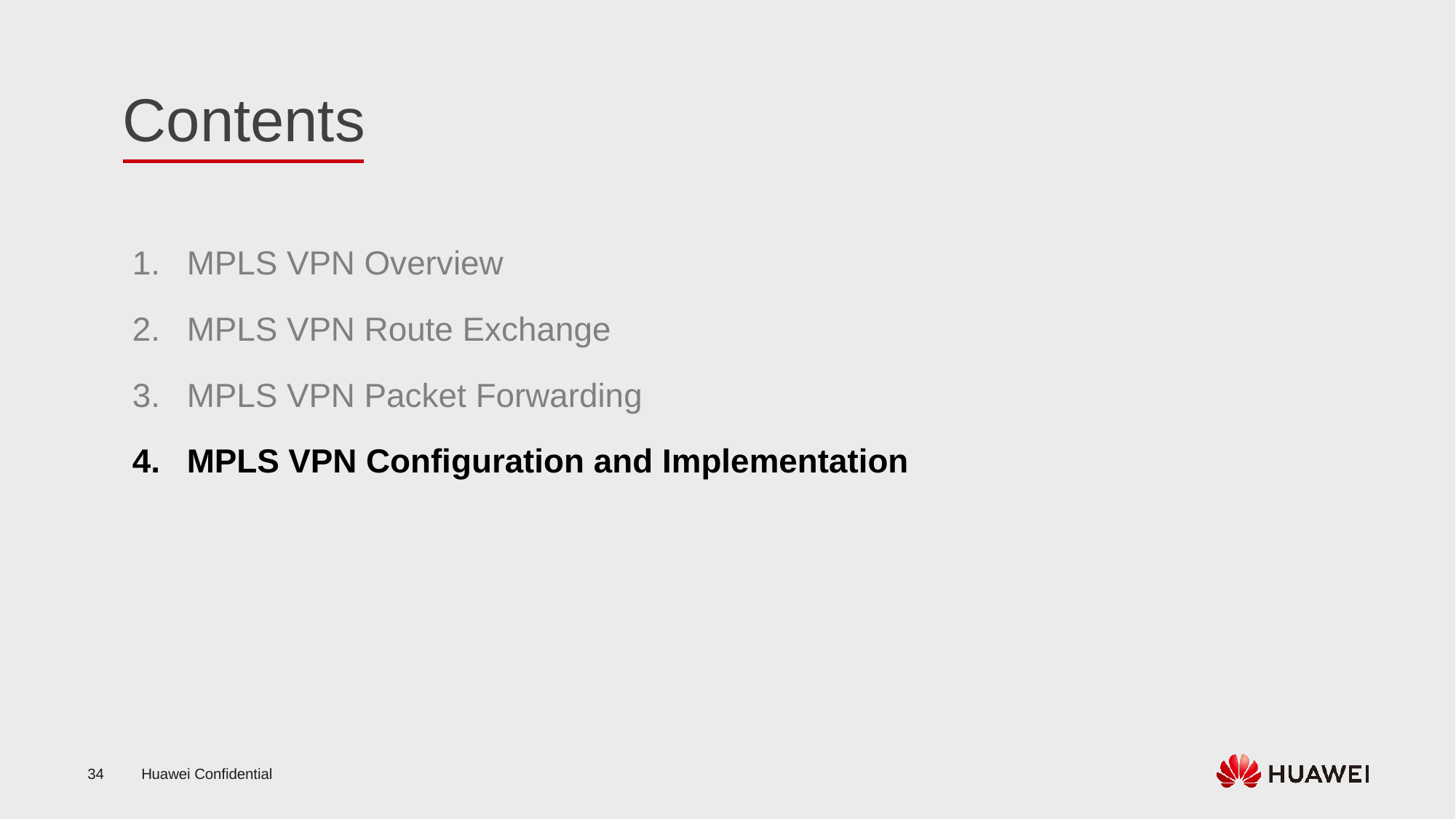

MPLS VPN Overview
MPLS VPN Route Exchange
MPLS VPN Packet Forwarding
MPLS VPN Configuration and Implementation